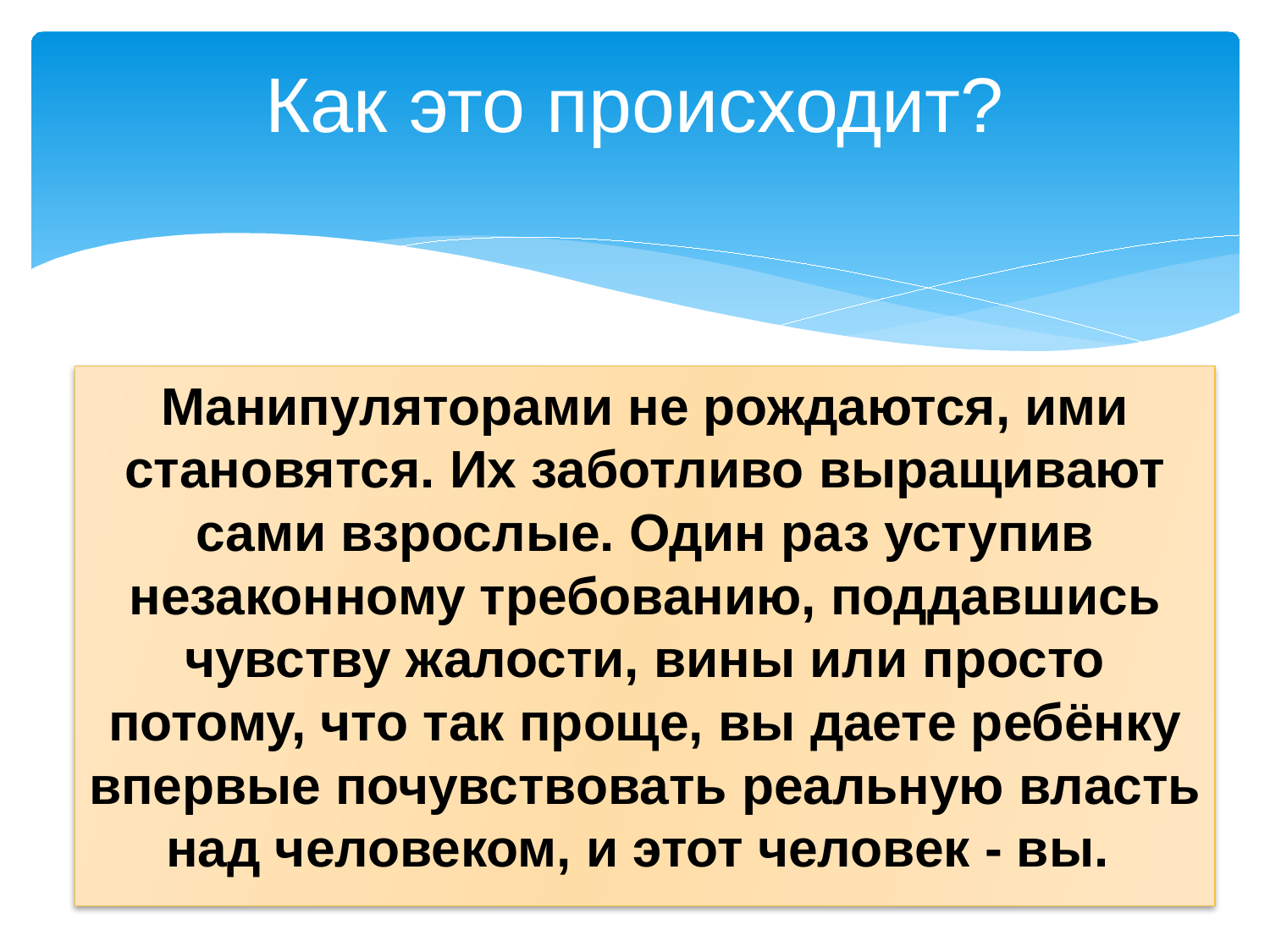

# Как это происходит?
Манипуляторами не рождаются, ими становятся. Их заботливо выращивают сами взрослые. Один раз уступив незаконному требованию, поддавшись чувству жалости, вины или просто потому, что так проще, вы даете ребёнку впервые почувствовать реальную власть над человеком, и этот человек - вы.